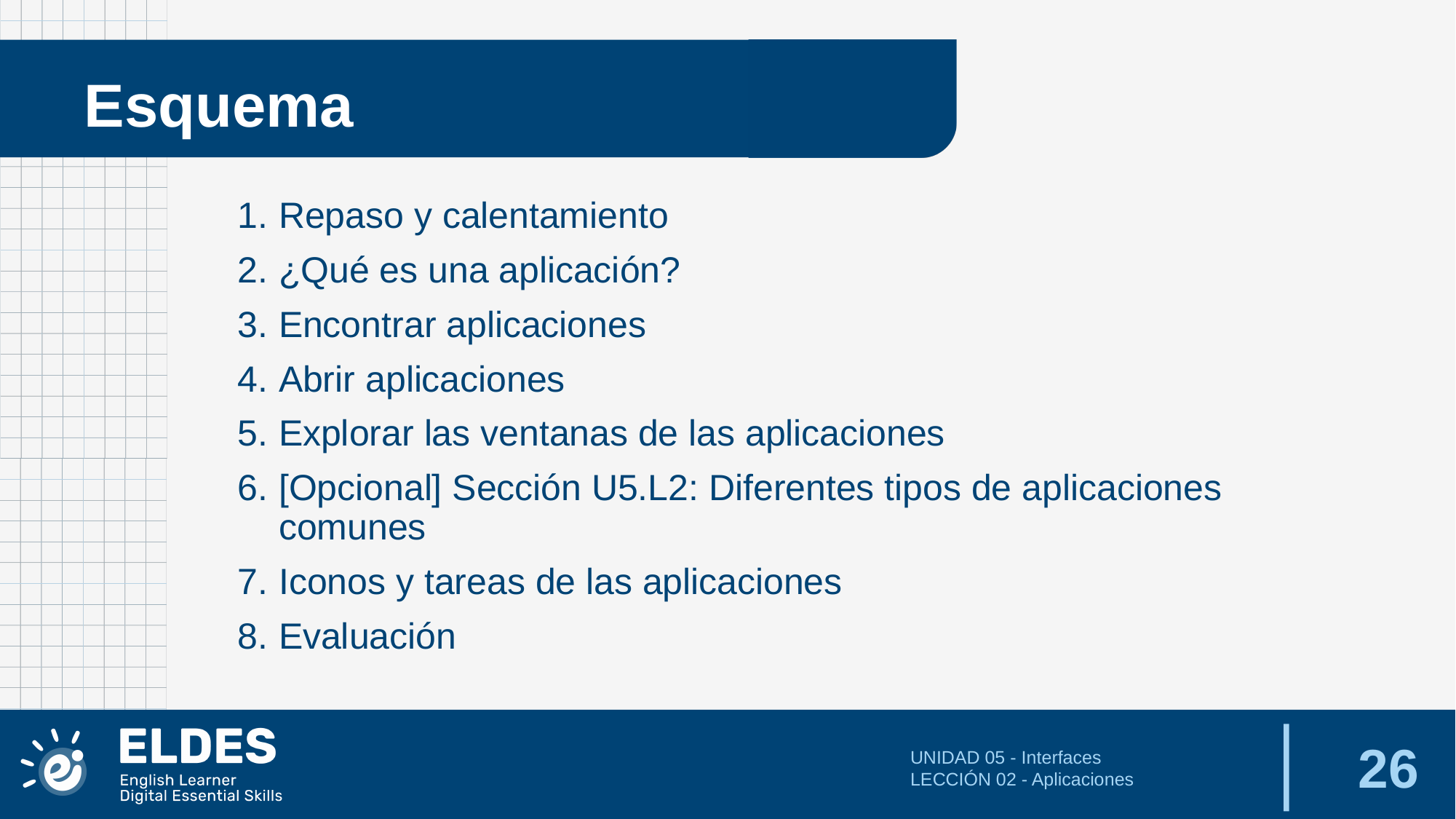

Esquema
Repaso y calentamiento
¿Qué es una aplicación?
Encontrar aplicaciones
Abrir aplicaciones
Explorar las ventanas de las aplicaciones
[Opcional] Sección U5.L2: Diferentes tipos de aplicaciones comunes
Iconos y tareas de las aplicaciones
Evaluación
26
UNIDAD 05 - Interfaces
LECCIÓN 02 - Aplicaciones